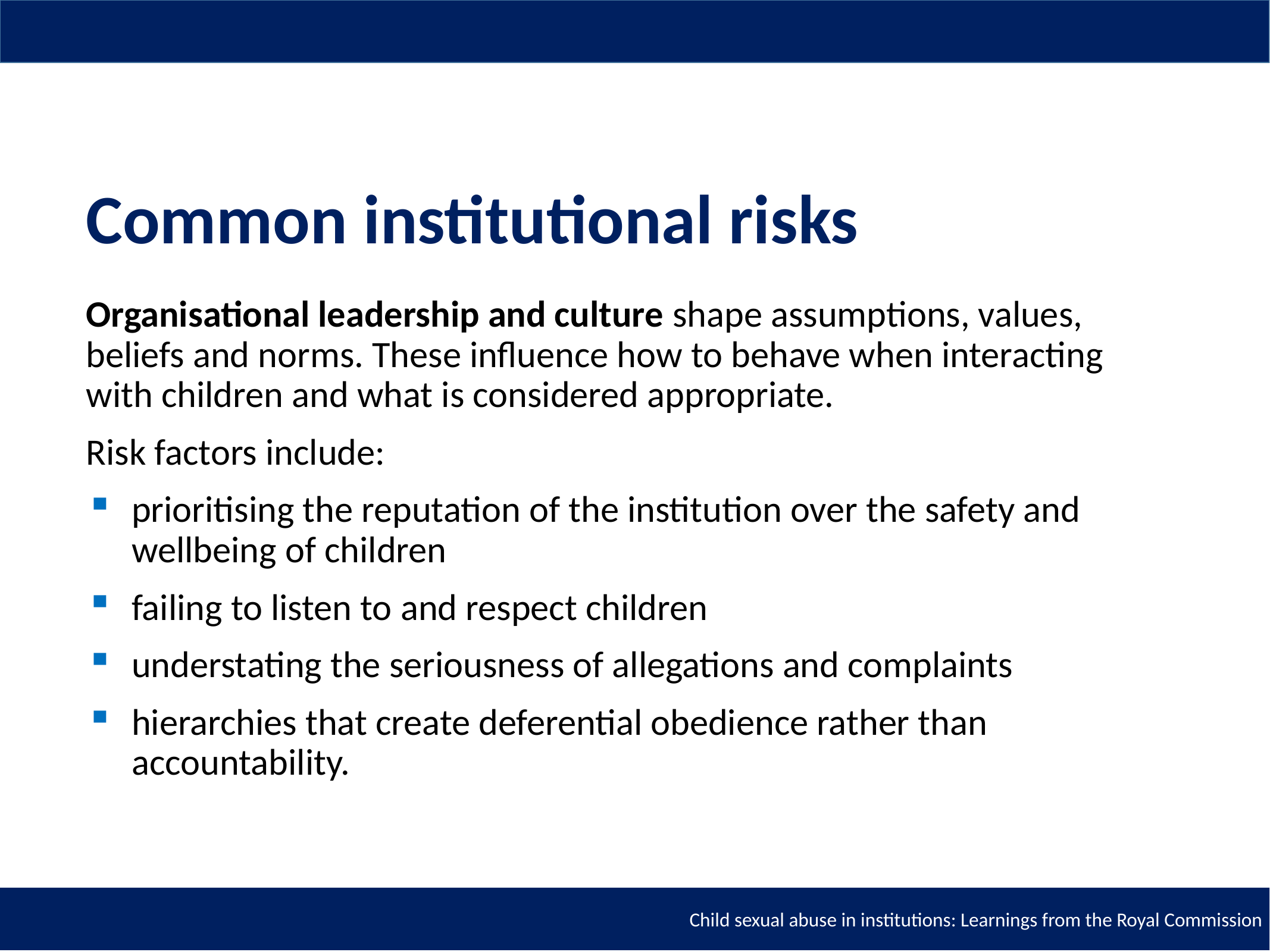

# Common institutional risks
Organisational leadership and culture shape assumptions, values, beliefs and norms. These influence how to behave when interacting with children and what is considered appropriate.
Risk factors include:
prioritising the reputation of the institution over the safety and wellbeing of children
failing to listen to and respect children
understating the seriousness of allegations and complaints
hierarchies that create deferential obedience rather than accountability.